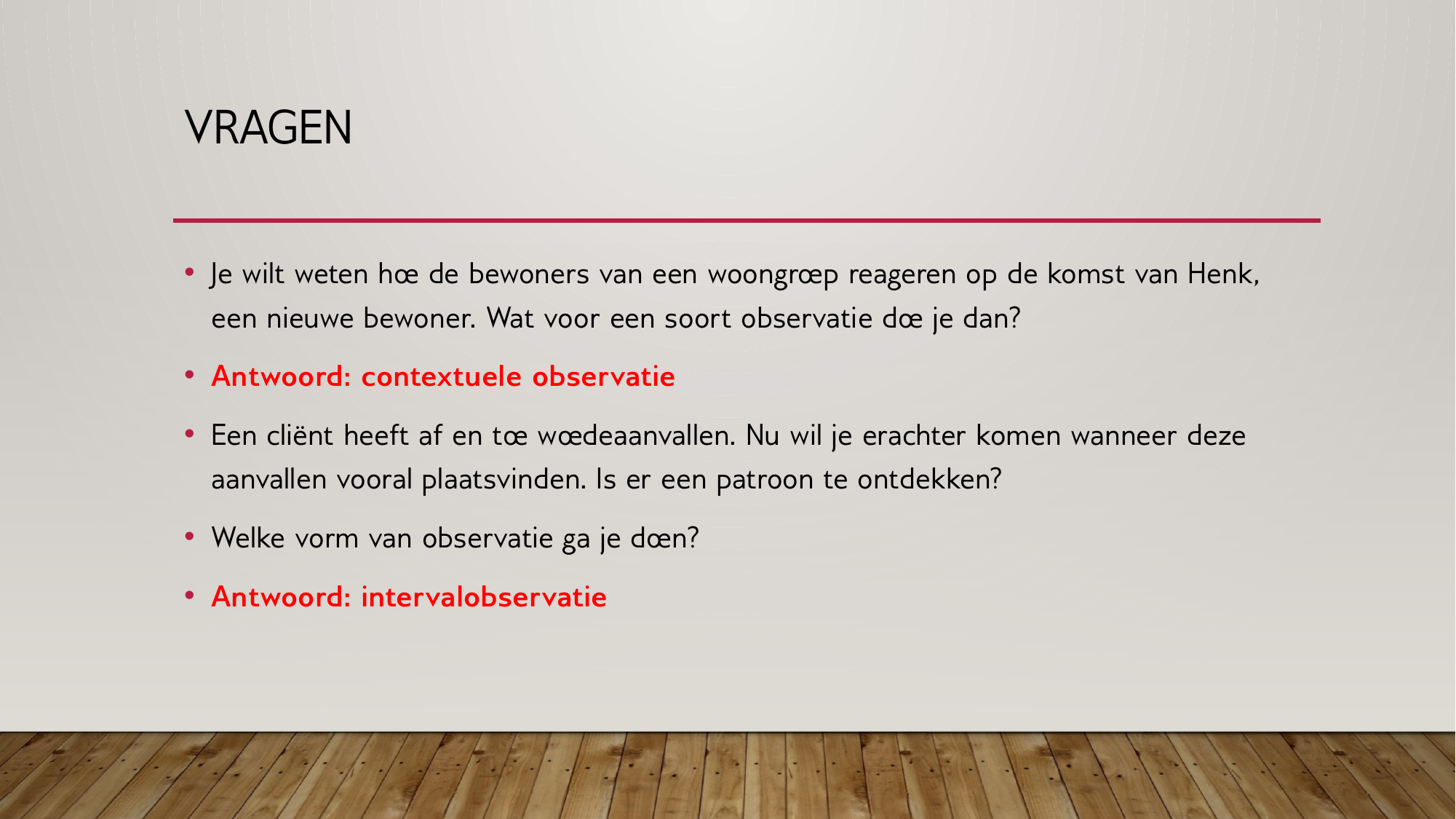

# Vragen
Je wilt weten hoe de bewoners van een woongroep reageren op de komst van Henk, een nieuwe bewoner. Wat voor een soort observatie doe je dan?
Antwoord: contextuele observatie
Een cliënt heeft af en toe woedeaanvallen. Nu wil je erachter komen wanneer deze aanvallen vooral plaatsvinden. Is er een patroon te ontdekken?
Welke vorm van observatie ga je doen?
Antwoord: intervalobservatie